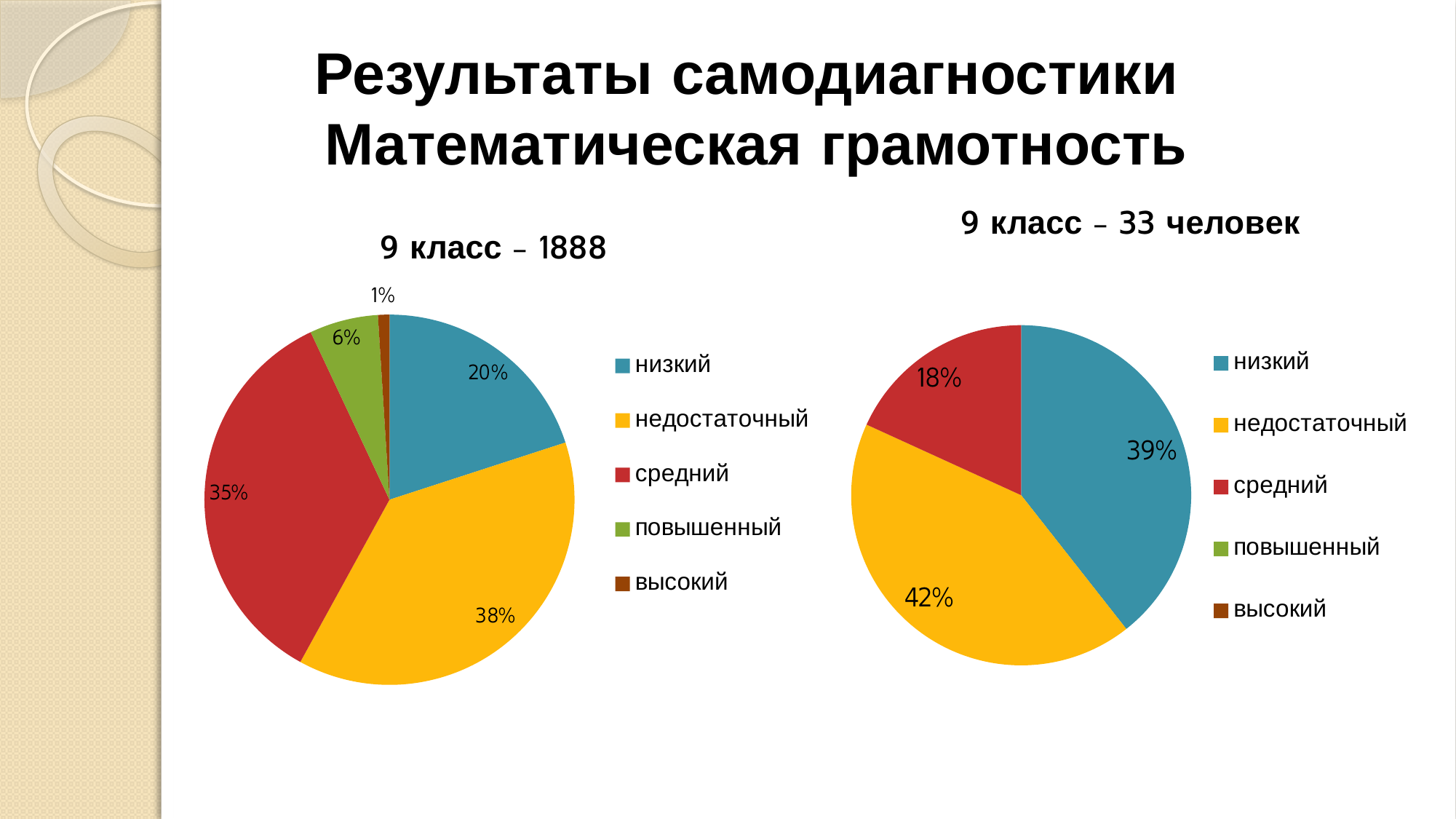

# Результаты самодиагностики Математическая грамотность

### Chart: 9 класс – 33 человек

| Category | 9 класс |
|---|---|
| низкий | 0.39 |
| недостаточный | 0.42 |
| средний | 0.18 |
| повышенный | 0.0 |
| высокий | 0.0 |

### Chart: 9 класс – 1888

| Category | 9 класс |
|---|---|
| низкий | 0.2 |
| недостаточный | 0.3800000000000001 |
| средний | 0.3500000000000001 |
| повышенный | 0.06000000000000002 |
| высокий | 0.010000000000000004 |